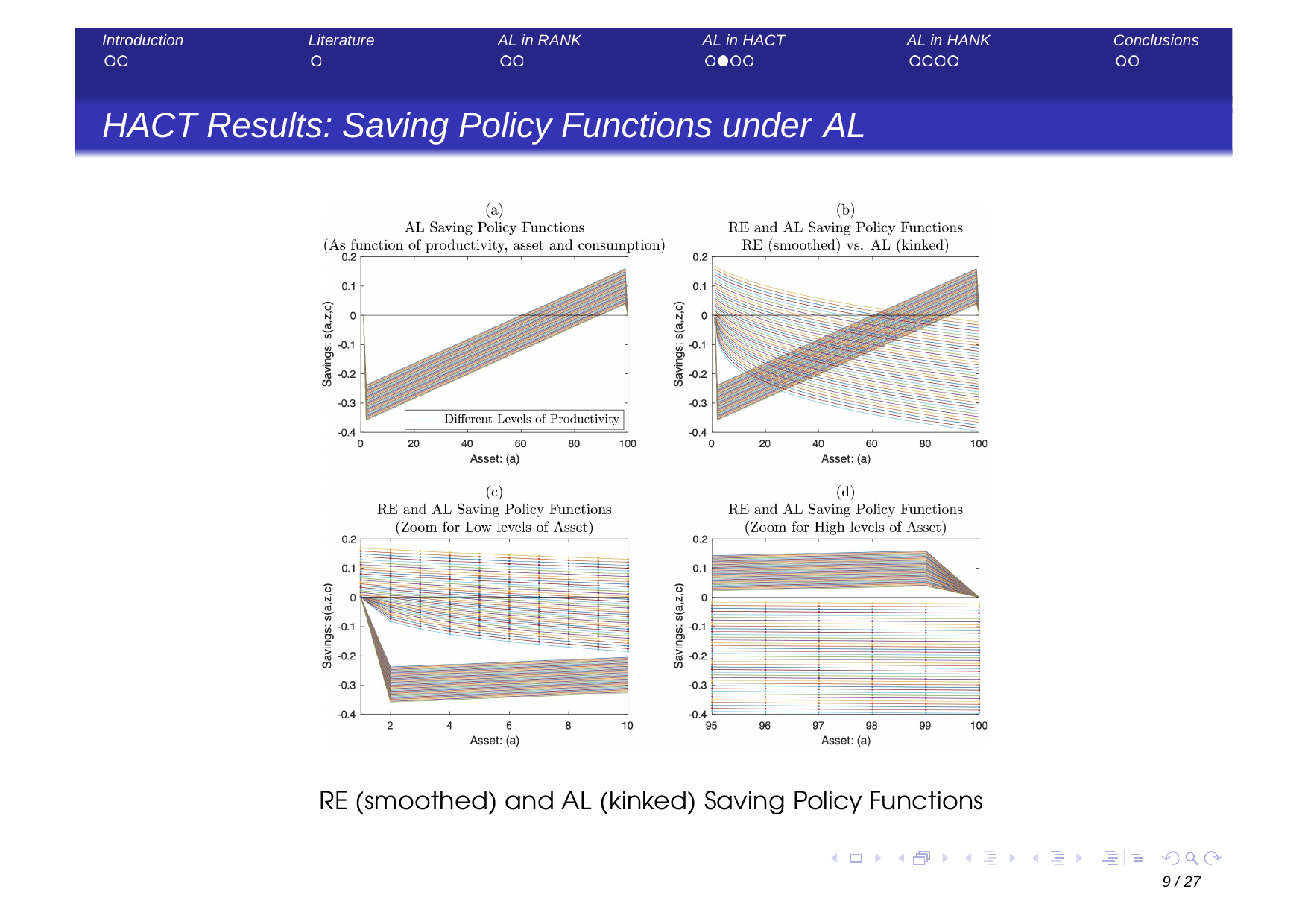

Introduction
Literature
AL in RANK
AL in HACT
AL in HANK
Conclusions

HACT Results: Saving Policy Functions under AL

RE (smoothed) and AL (kinked) Saving Policy Functions
9 / 27